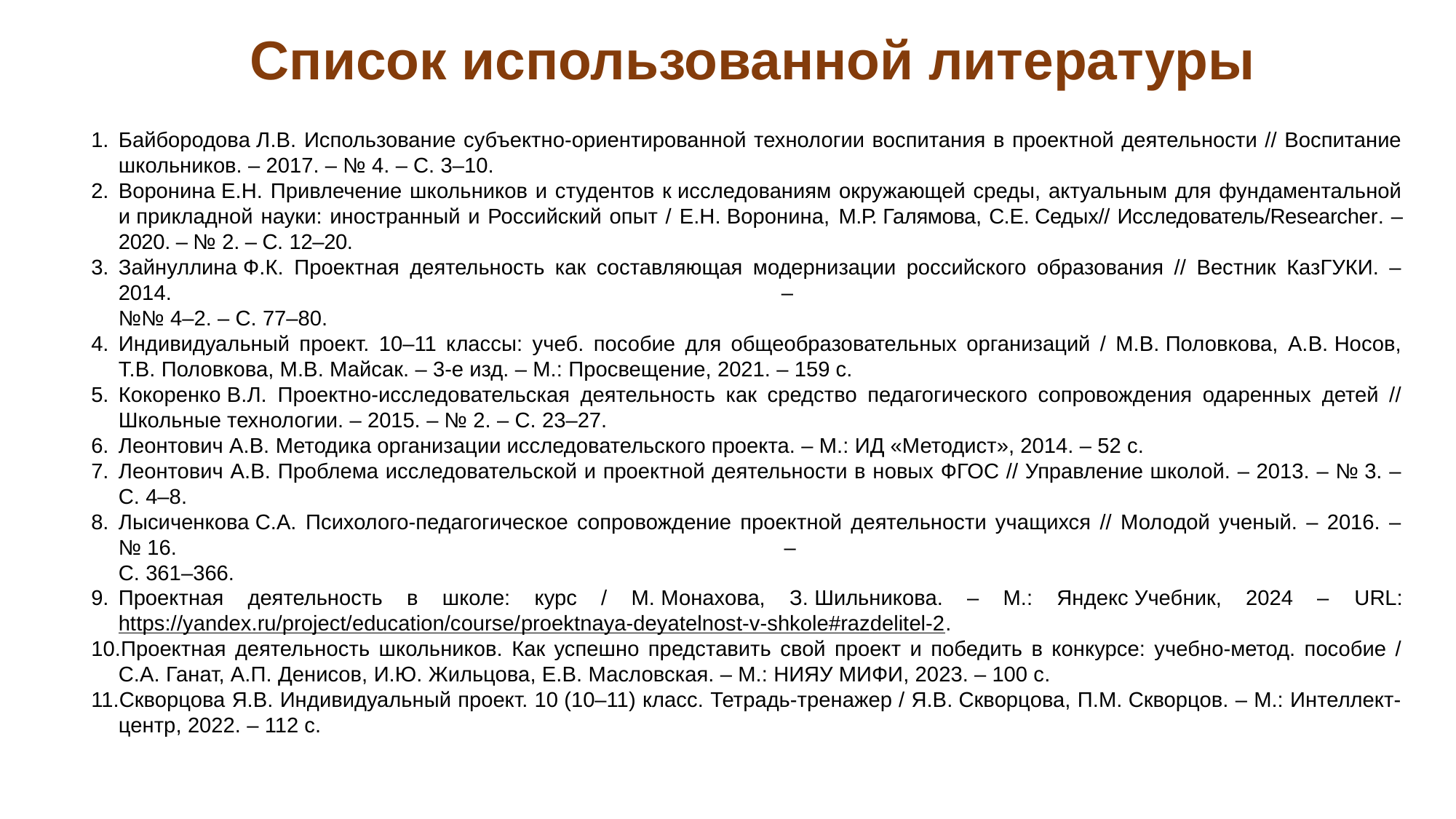

# Список использованной литературы
Байбородова Л.В. Использование субъектно-ориентированной технологии воспитания в проектной деятельности // Воспитание школьников. – 2017. – № 4. – С. 3–10.
Воронина Е.Н. Привлечение школьников и студентов к исследованиям окружающей среды, актуальным для фундаментальной и прикладной науки: иностранный и Российский опыт / Е.Н. Воронина, М.Р. Галямова, С.Е. Седых// Исследователь/Researcher. – 2020. – № 2. – С. 12–20.
Зайнуллина Ф.К. Проектная деятельность как составляющая модернизации российского образования // Вестник КазГУКИ. – 2014. –
№№ 4–2. – С. 77–80.
Индивидуальный проект. 10–11 классы: учеб. пособие для общеобразовательных организаций / М.В. Половкова, А.В. Носов, Т.В. Половкова, М.В. Майсак. – 3-е изд. – М.: Просвещение, 2021. – 159 с.
Кокоренко В.Л. Проектно-исследовательская деятельность как средство педагогического сопровождения одаренных детей // Школьные технологии. – 2015. – № 2. – С. 23–27.
Леонтович А.В. Методика организации исследовательского проекта. – М.: ИД «Методист», 2014. – 52 с.
Леонтович А.В. Проблема исследовательской и проектной деятельности в новых ФГОС // Управление школой. – 2013. – № 3. – С. 4–8.
Лысиченкова С.А. Психолого-педагогическое сопровождение проектной деятельности учащихся // Молодой ученый. – 2016. – № 16. –
С. 361–366.
Проектная деятельность в школе: курс / М. Монахова, З. Шильникова. – М.: Яндекс Учебник, 2024 – URL: https://yandex.ru/project/education/course/
proektnaya-deyatelnost-v-shkole#razdelitel-2.
Проектная деятельность школьников. Как успешно представить свой проект и победить в конкурсе: учебно-метод. пособие / С.А. Ганат, А.П. Денисов, И.Ю. Жильцова, Е.В. Масловская. – М.: НИЯУ МИФИ, 2023. – 100 с.
Скворцова Я.В. Индивидуальный проект. 10 (10–11) класс. Тетрадь-тренажер / Я.В. Скворцова, П.М. Скворцов. – М.: Интеллект-центр, 2022. – 112 с.